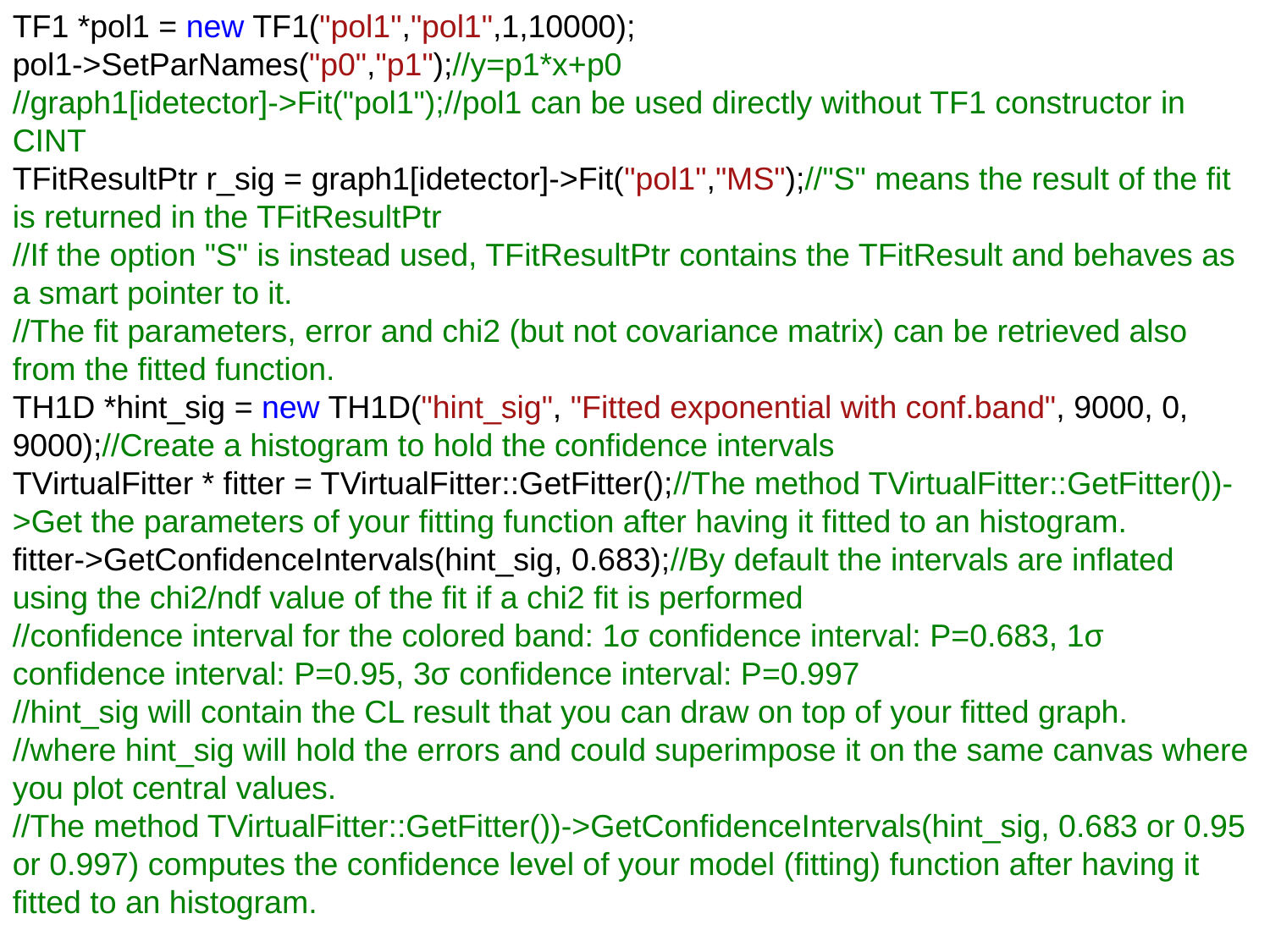

TF1 *pol1 = new TF1("pol1","pol1",1,10000);
pol1->SetParNames("p0","p1");//y=p1*x+p0
//graph1[idetector]->Fit("pol1");//pol1 can be used directly without TF1 constructor in CINT
TFitResultPtr r_sig = graph1[idetector]->Fit("pol1","MS");//"S" means the result of the fit is returned in the TFitResultPtr
//If the option "S" is instead used, TFitResultPtr contains the TFitResult and behaves as a smart pointer to it.
//The fit parameters, error and chi2 (but not covariance matrix) can be retrieved also from the fitted function.
TH1D *hint_sig = new TH1D("hint_sig", "Fitted exponential with conf.band", 9000, 0, 9000);//Create a histogram to hold the confidence intervals
TVirtualFitter * fitter = TVirtualFitter::GetFitter();//The method TVirtualFitter::GetFitter())->Get the parameters of your fitting function after having it fitted to an histogram.
fitter->GetConfidenceIntervals(hint_sig, 0.683);//By default the intervals are inflated using the chi2/ndf value of the fit if a chi2 fit is performed
//confidence interval for the colored band: 1σ confidence interval: P=0.683, 1σ confidence interval: P=0.95, 3σ confidence interval: P=0.997
//hint_sig will contain the CL result that you can draw on top of your fitted graph.
//where hint_sig will hold the errors and could superimpose it on the same canvas where you plot central values.
//The method TVirtualFitter::GetFitter())->GetConfidenceIntervals(hint_sig, 0.683 or 0.95 or 0.997) computes the confidence level of your model (fitting) function after having it fitted to an histogram.